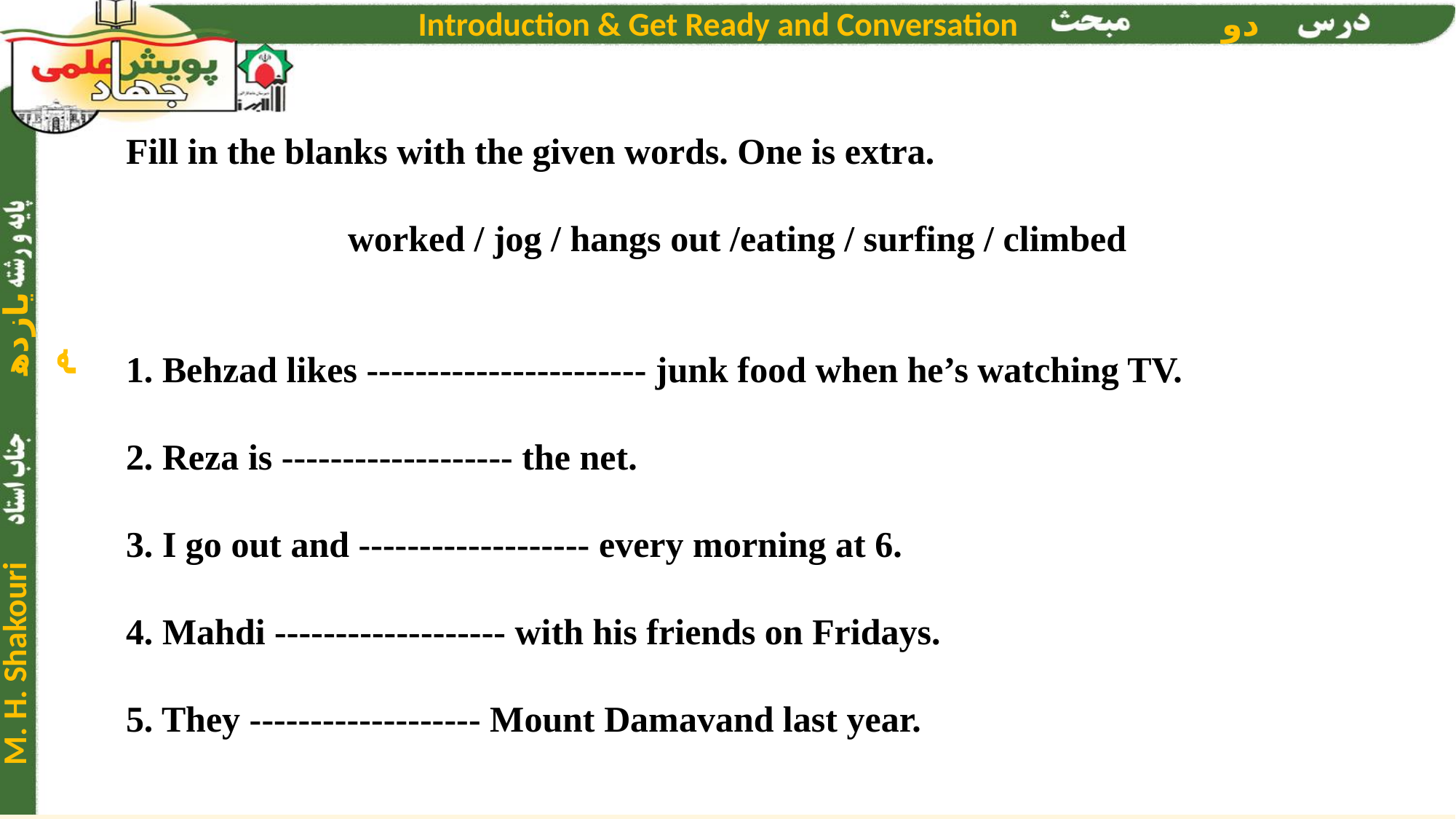

Fill in the blanks with the given words. One is extra.

worked / jog / hangs out /eating / surfing / climbed

1. Behzad likes ----------------------- junk food when he’s watching TV.
2. Reza is ------------------- the net.
3. I go out and ------------------- every morning at 6.
4. Mahdi ------------------- with his friends on Fridays.
5. They ------------------- Mount Damavand last year.